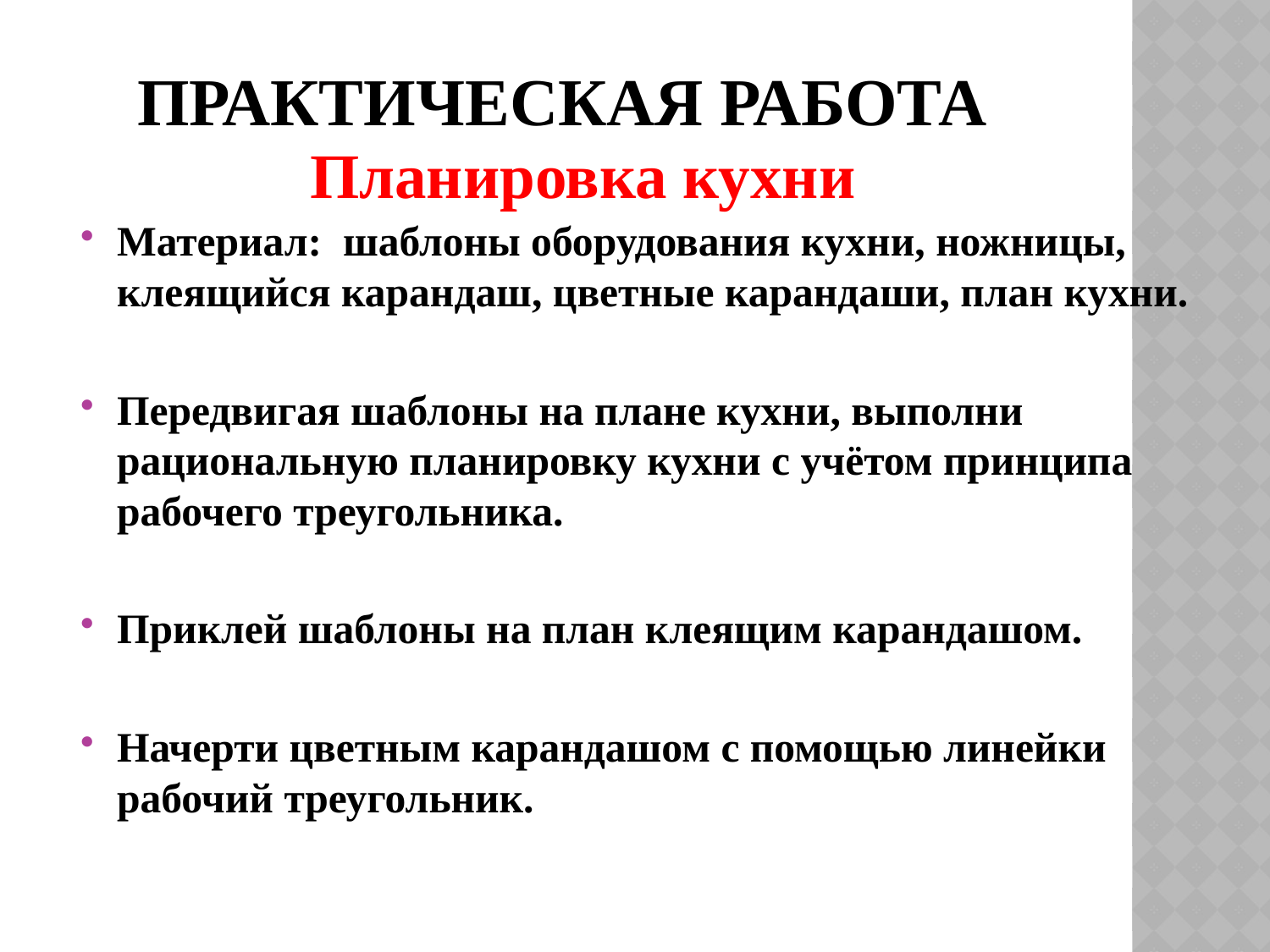

# Практическая работа
Планировка кухни
Материал:  шаблоны оборудования кухни, ножницы, клеящийся карандаш, цветные карандаши, план кухни.

Передвигая шаблоны на плане кухни, выполни рациональную планировку кухни с учётом принципа рабочего треугольника.

Приклей шаблоны на план клеящим карандашом.

Начерти цветным карандашом с помощью линейки рабочий треугольник.